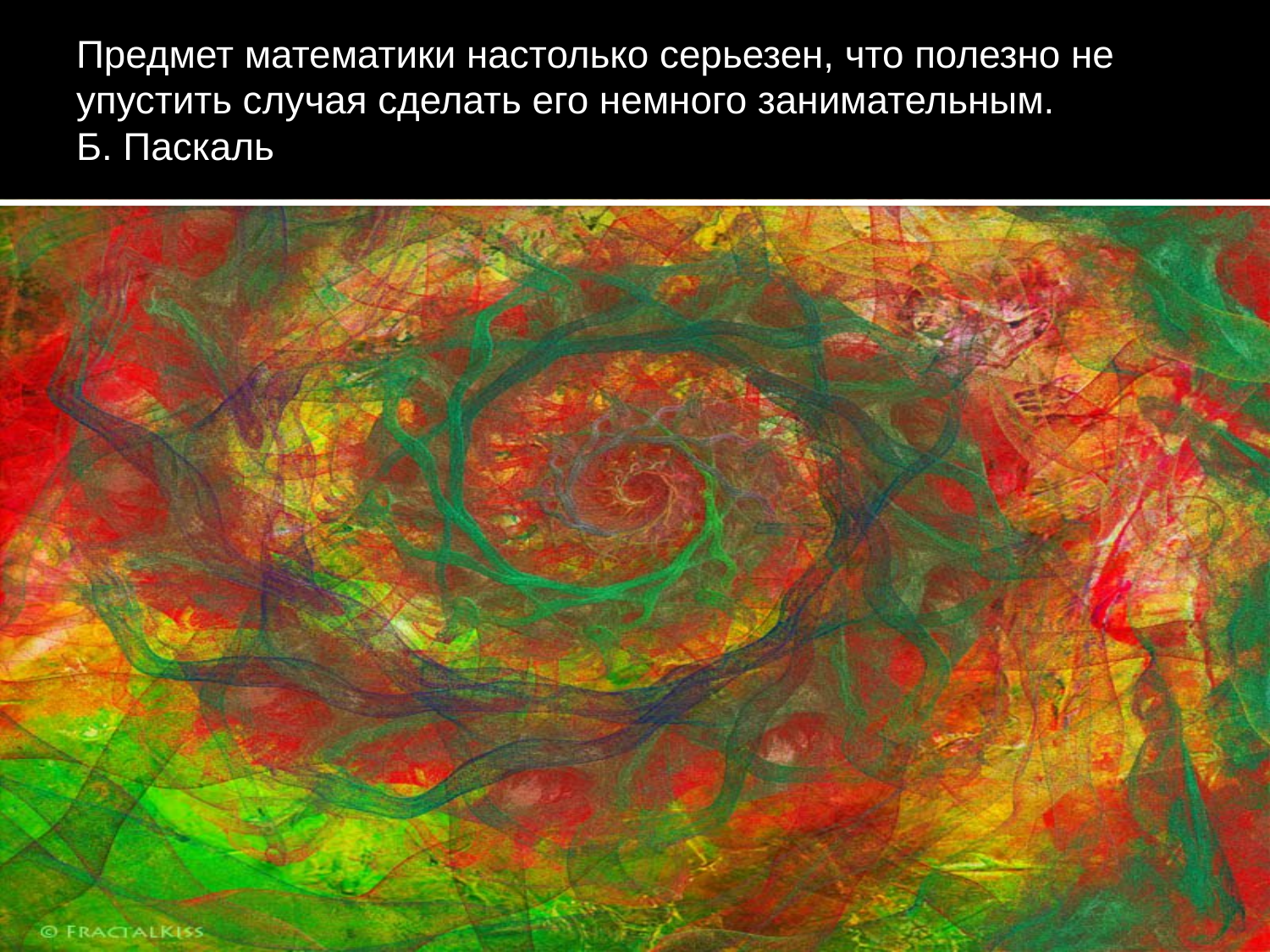

# Предмет математики настолько серьезен, что полезно не упустить случая сделать его немного занимательным. Б. Паскаль